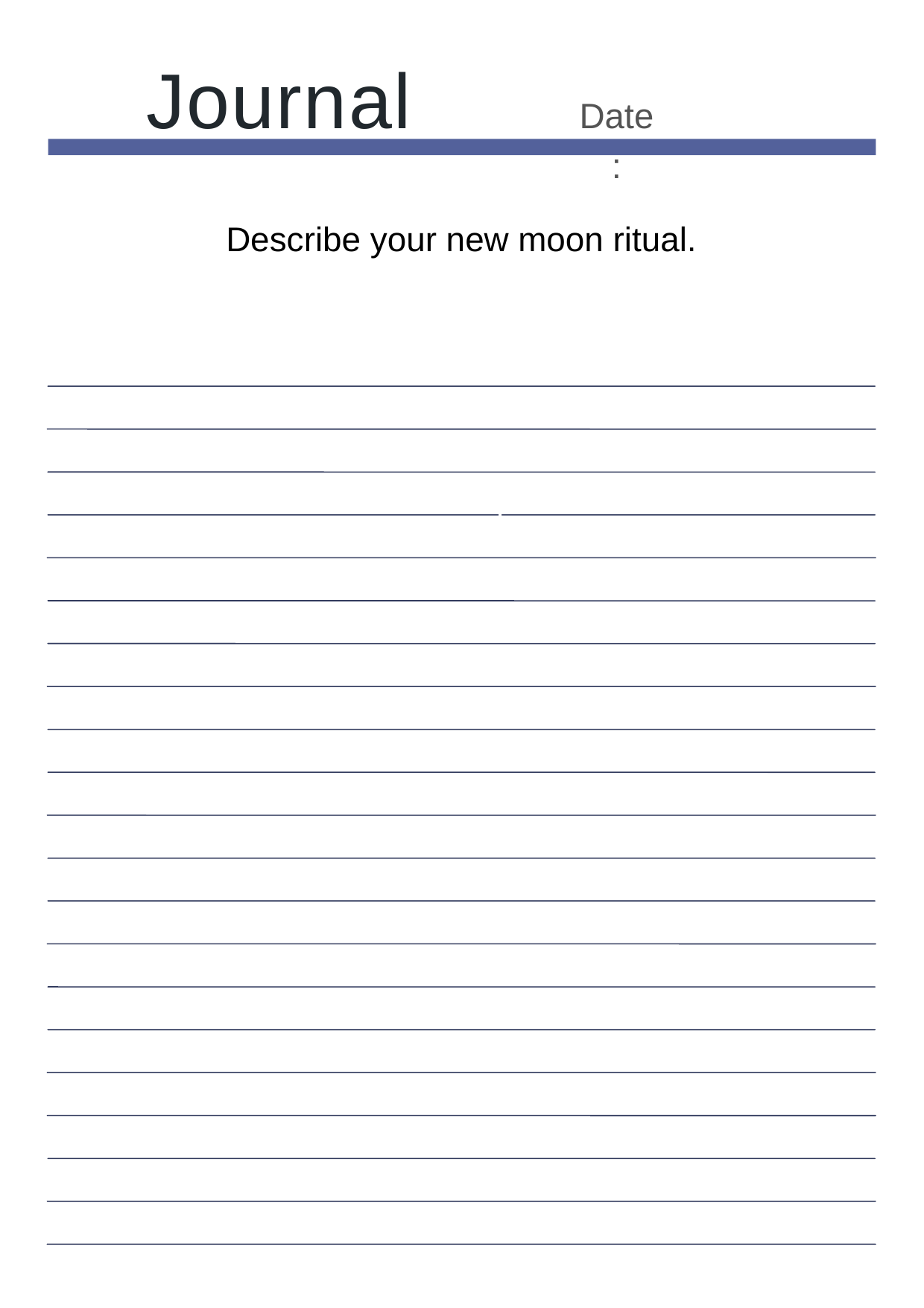

Journal
Date:

Describe your new moon ritual.

Journal Prompt Here